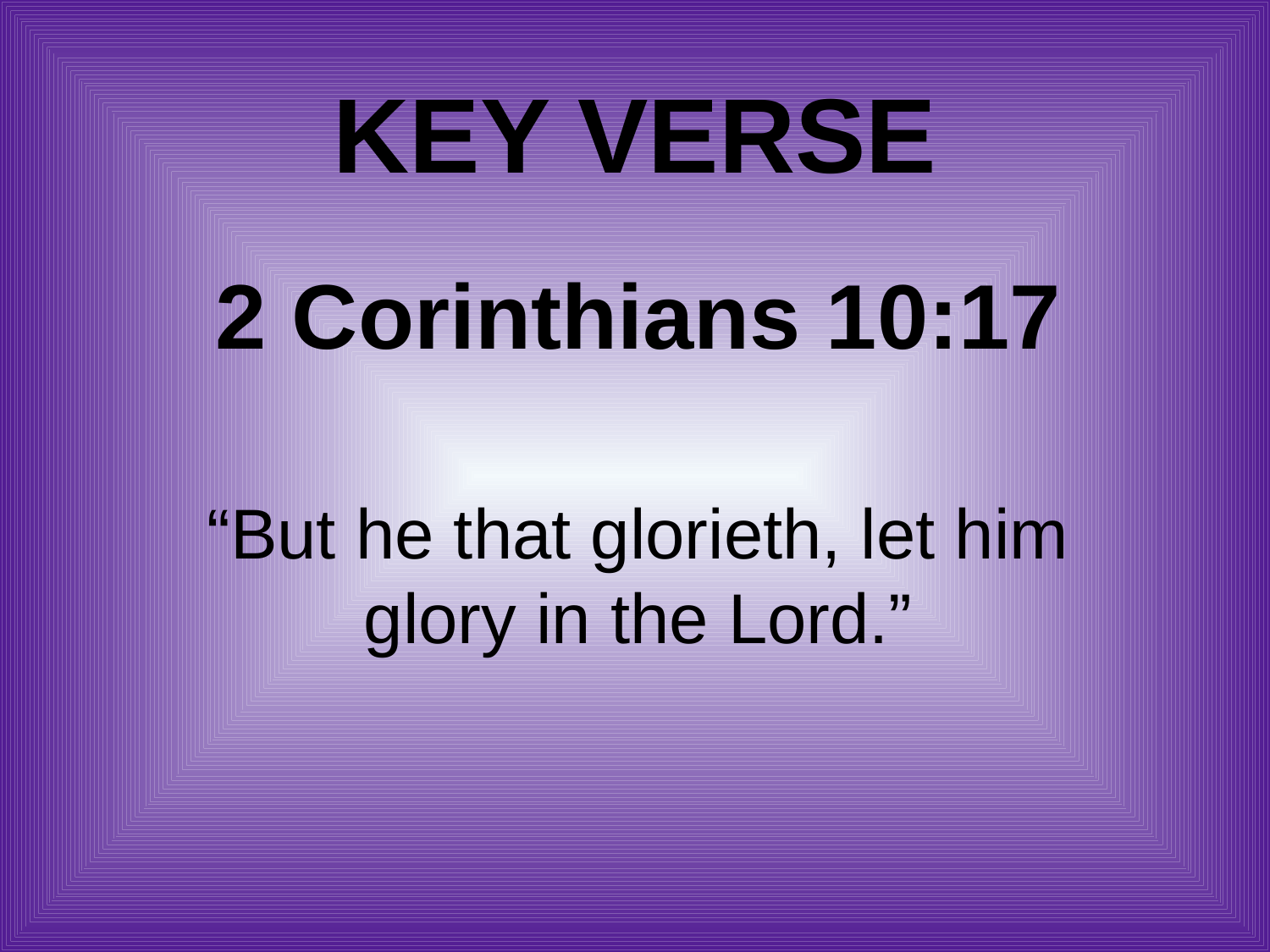

# KEY VERSE
2 Corinthians 10:17

“But he that glorieth, let him
glory in the Lord.”